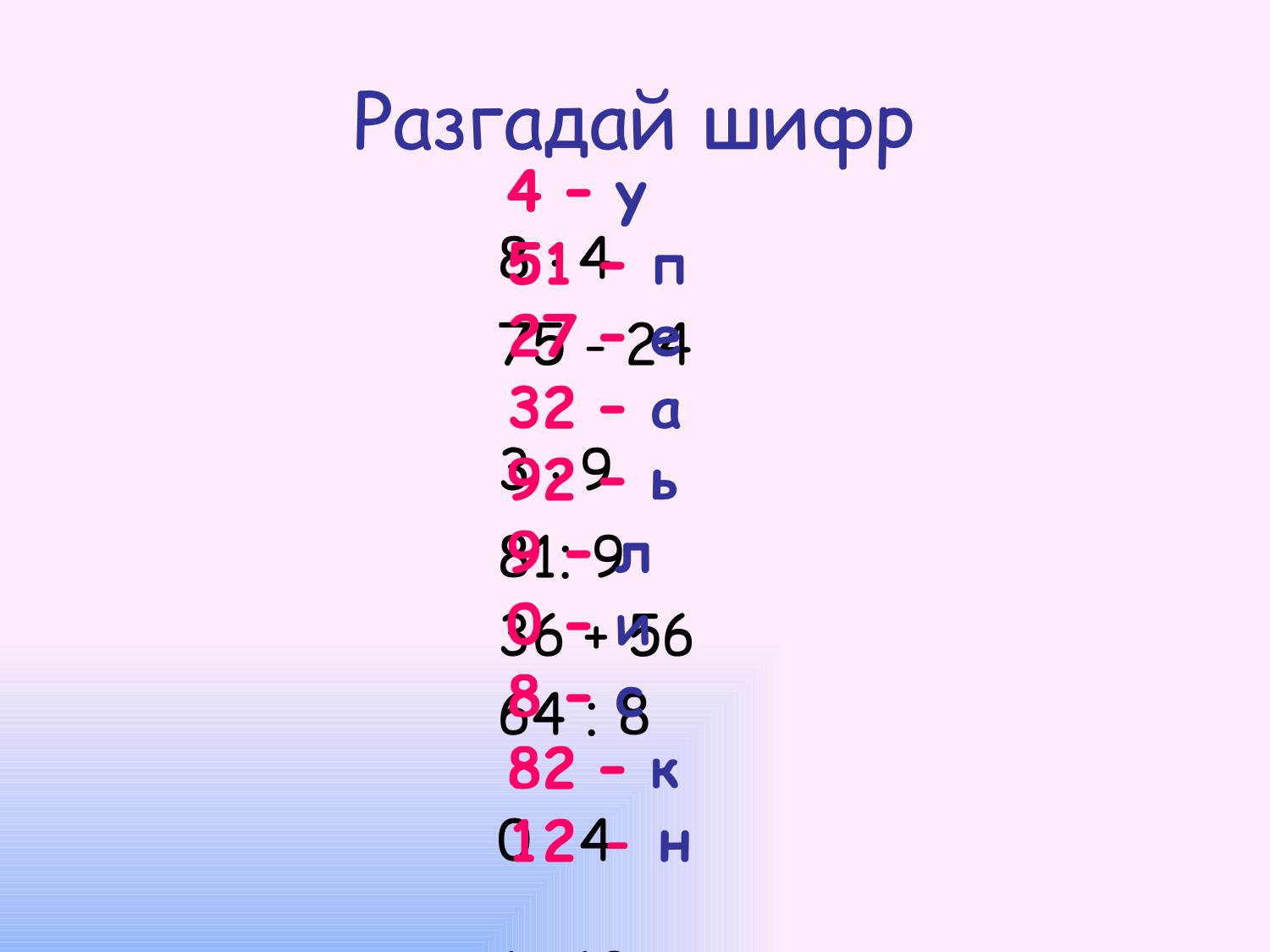

# Разгадай шифр
4 – у
51 – п
27 – е
32 – а
92 – ь
9 – л
0 – и
8 – с
82 – к
12 - н
8 . 4
75 - 24
3 . 9
81: 9
36 + 56
64 : 8
0 . 4
1 . 12